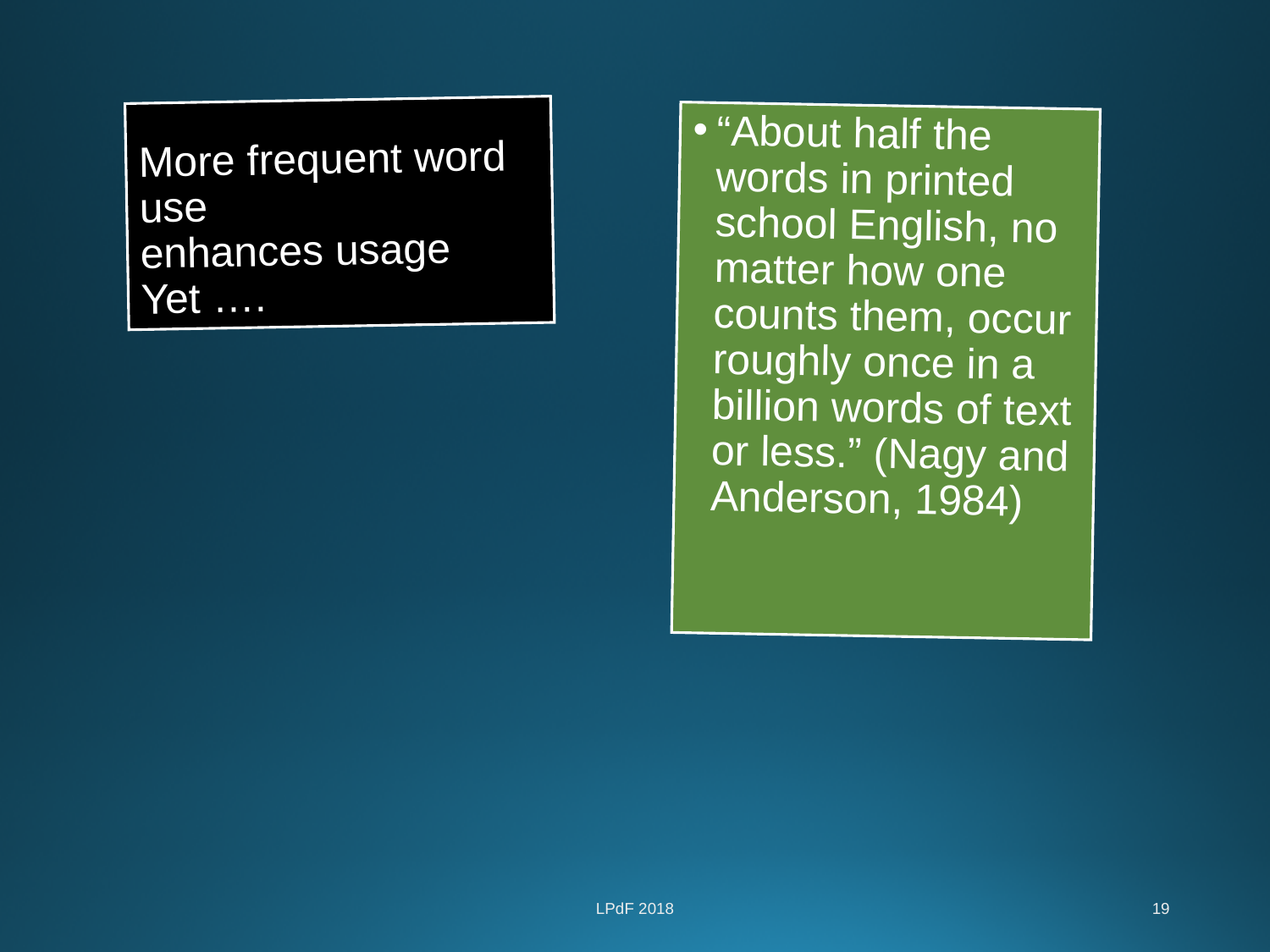

# More frequent word use enhances usage Yet ….
“About half the words in printed school English, no matter how one counts them, occur roughly once in a billion words of text or less.” (Nagy and Anderson, 1984)

LPdF 2018
19